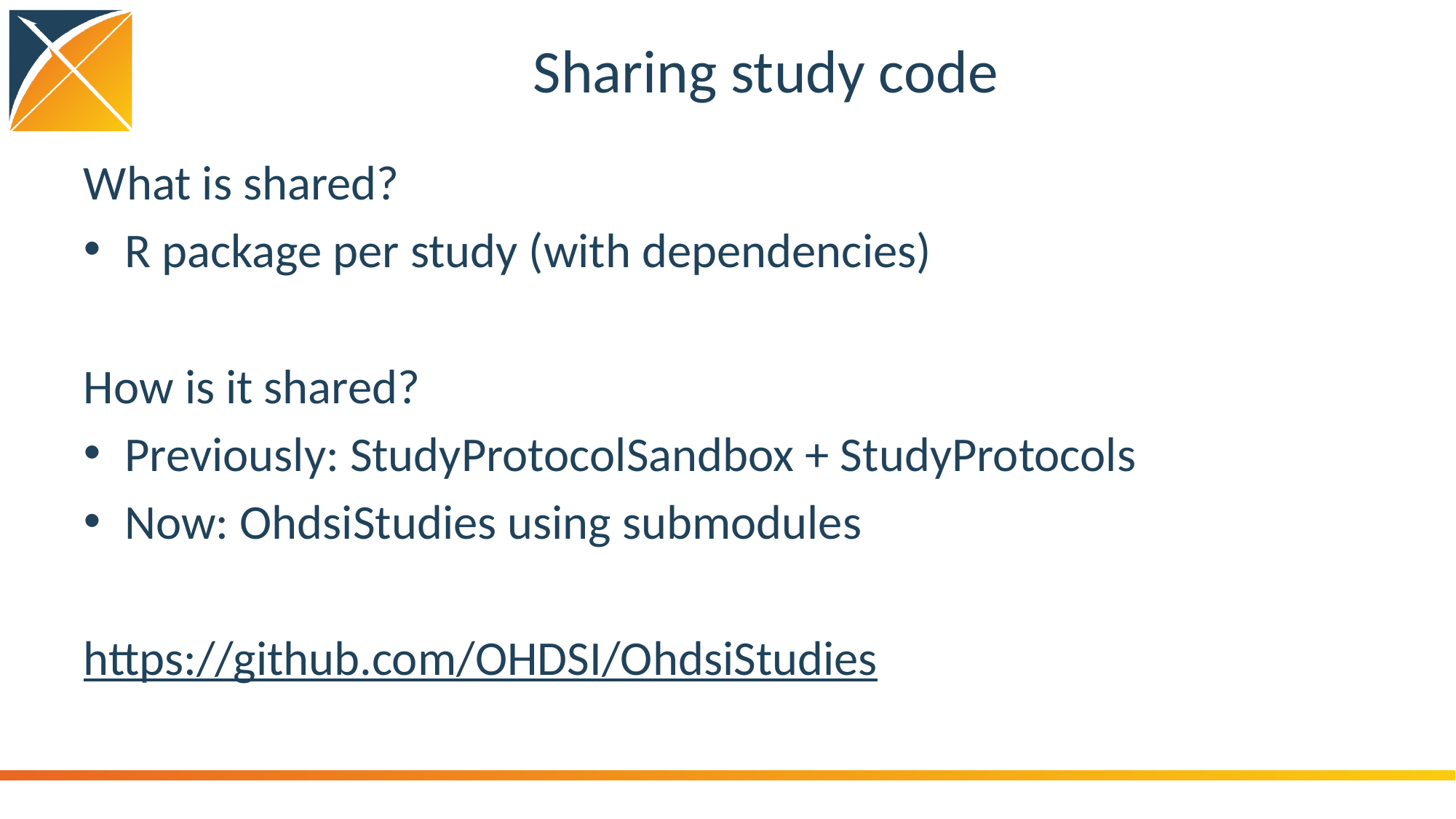

# Sharing study code
What is shared?
R package per study (with dependencies)

How is it shared?
Previously: StudyProtocolSandbox + StudyProtocols
Now: OhdsiStudies using submodules

https://github.com/OHDSI/OhdsiStudies